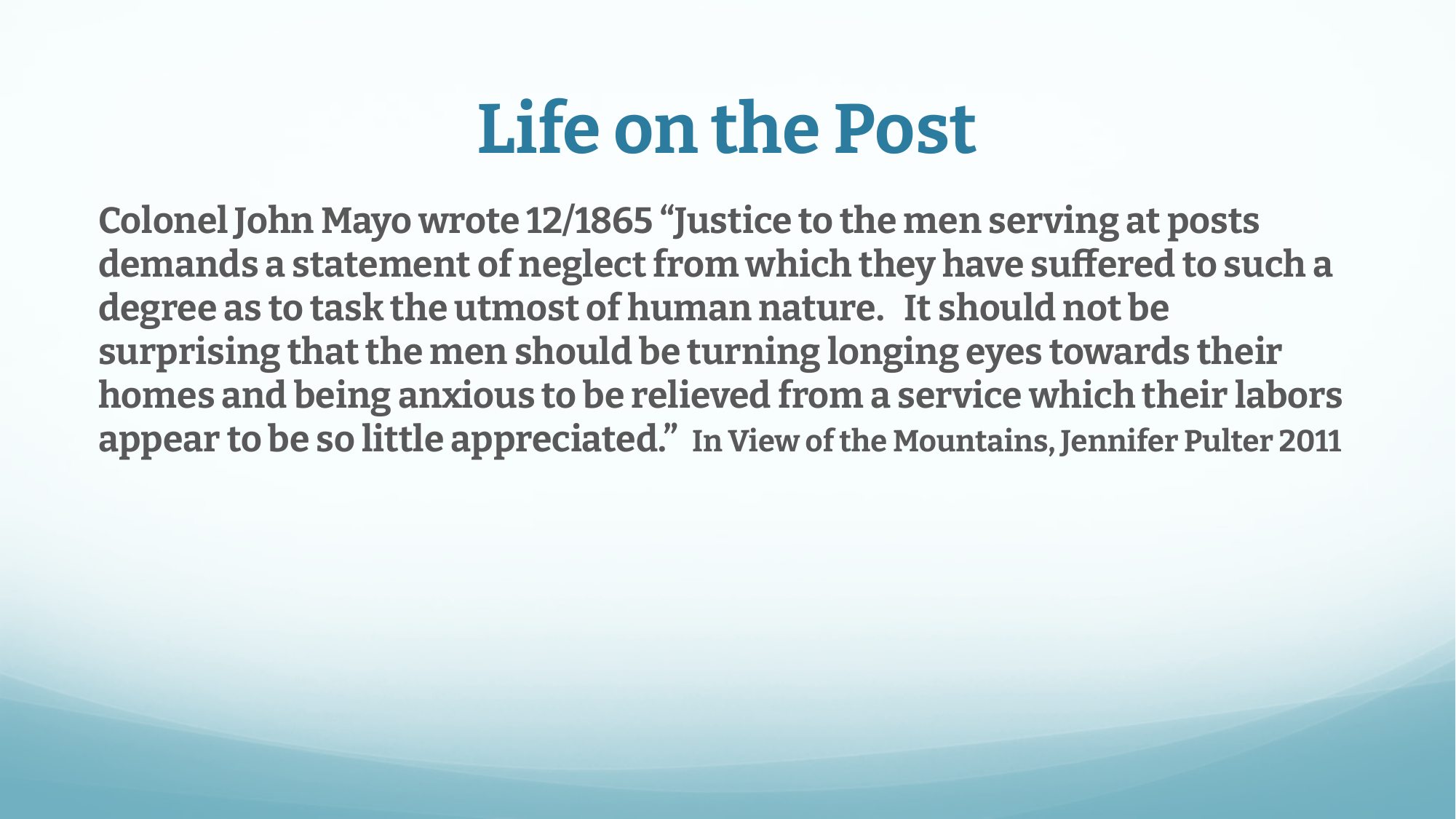

# Life on the Post
Colonel John Mayo wrote 12/1865 “Justice to the men serving at posts demands a statement of neglect from which they have suffered to such a degree as to task the utmost of human nature.   It should not be surprising that the men should be turning longing eyes towards their homes and being anxious to be relieved from a service which their labors appear to be so little appreciated.”  In View of the Mountains, Jennifer Pulter 2011